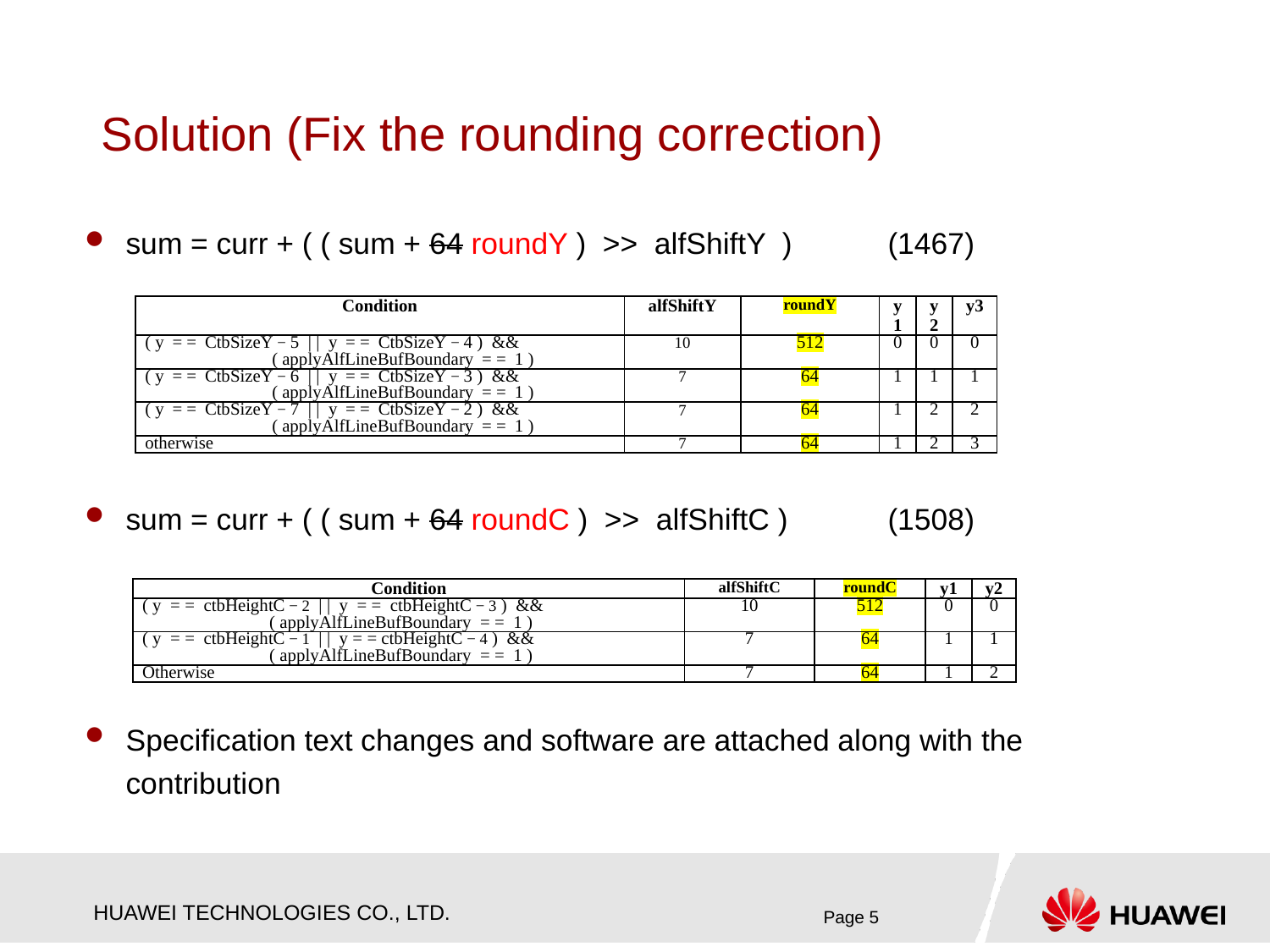

# Solution (Fix the rounding correction)
sum = curr + ( ( sum + 64 roundY )  >>  alfShiftY  )	(1467)

sum = curr + ( ( sum + 64 roundC )  >>  alfShiftC )	(1508)

Specification text changes and software are attached along with the contribution

| Condition | alfShiftY | roundY | y1 | y2 | y3 |
| --- | --- | --- | --- | --- | --- |
| ( y  = =  CtbSizeY − 5 | | y  = =  CtbSizeY − 4 ) && ( applyAlfLineBufBoundary  = =  1 ) | 10 | 512 | 0 | 0 | 0 |
| ( y  = =  CtbSizeY − 6 | | y  = =  CtbSizeY − 3 ) && ( applyAlfLineBufBoundary  = =  1 ) | 7 | 64 | 1 | 1 | 1 |
| ( y  = =  CtbSizeY − 7 | | y  = =  CtbSizeY − 2 ) && ( applyAlfLineBufBoundary  = =  1 ) | 7 | 64 | 1 | 2 | 2 |
| otherwise | 7 | 64 | 1 | 2 | 3 |
| Condition | alfShiftC | roundC | y1 | y2 |
| --- | --- | --- | --- | --- |
| ( y = = ctbHeightC − 2 | | y = = ctbHeightC − 3 ) && ( applyAlfLineBufBoundary = = 1 ) | 10 | 512 | 0 | 0 |
| ( y = = ctbHeightC − 1 | | y = = ctbHeightC − 4 ) && ( applyAlfLineBufBoundary = = 1 ) | 7 | 64 | 1 | 1 |
| Otherwise | 7 | 64 | 1 | 2 |

Page 5